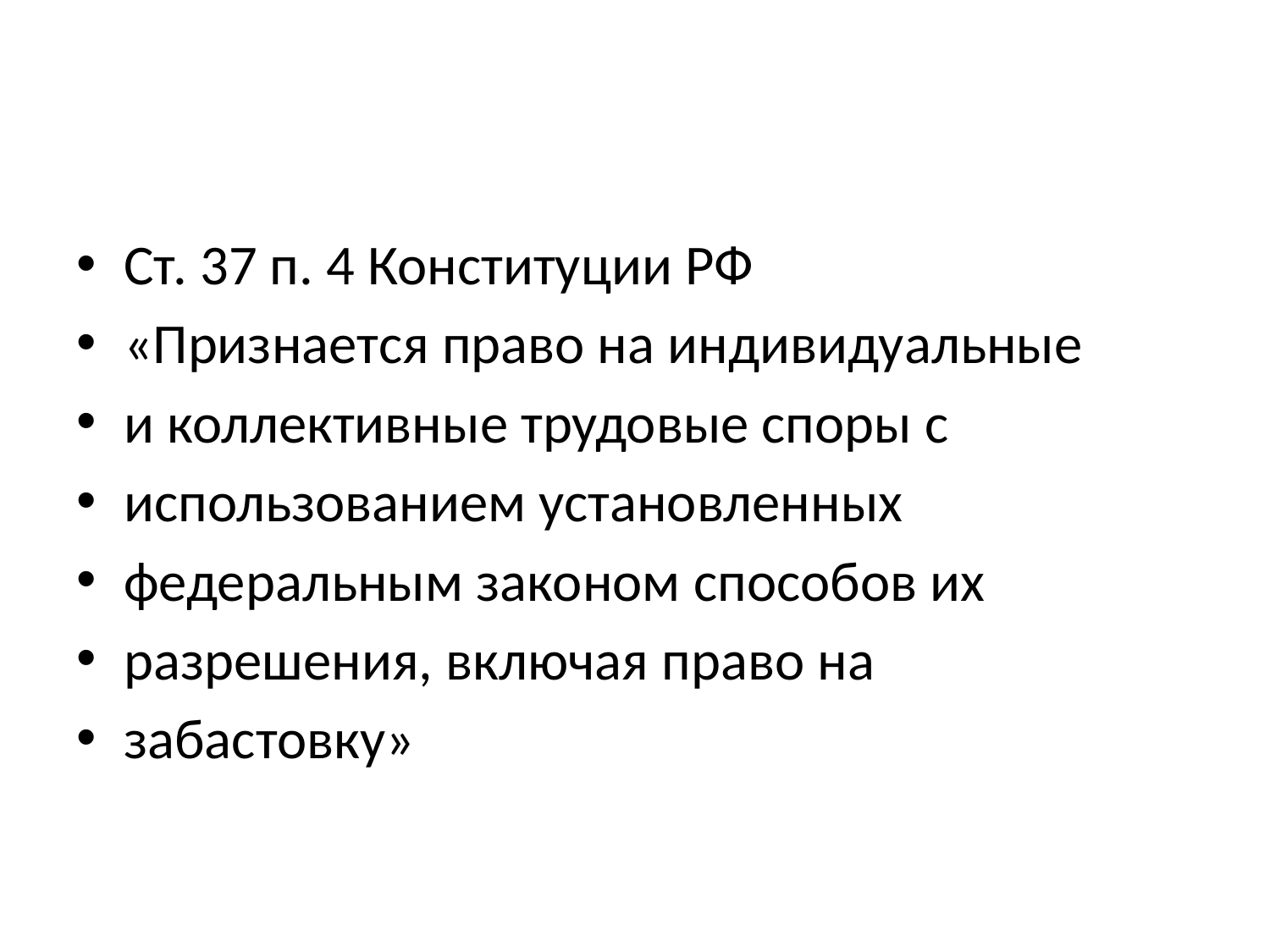

#
Ст. 37 п. 4 Конституции РФ
«Признается право на индивидуальные
и коллективные трудовые споры с
использованием установленных
федеральным законом способов их
разрешения, включая право на
забастовку»